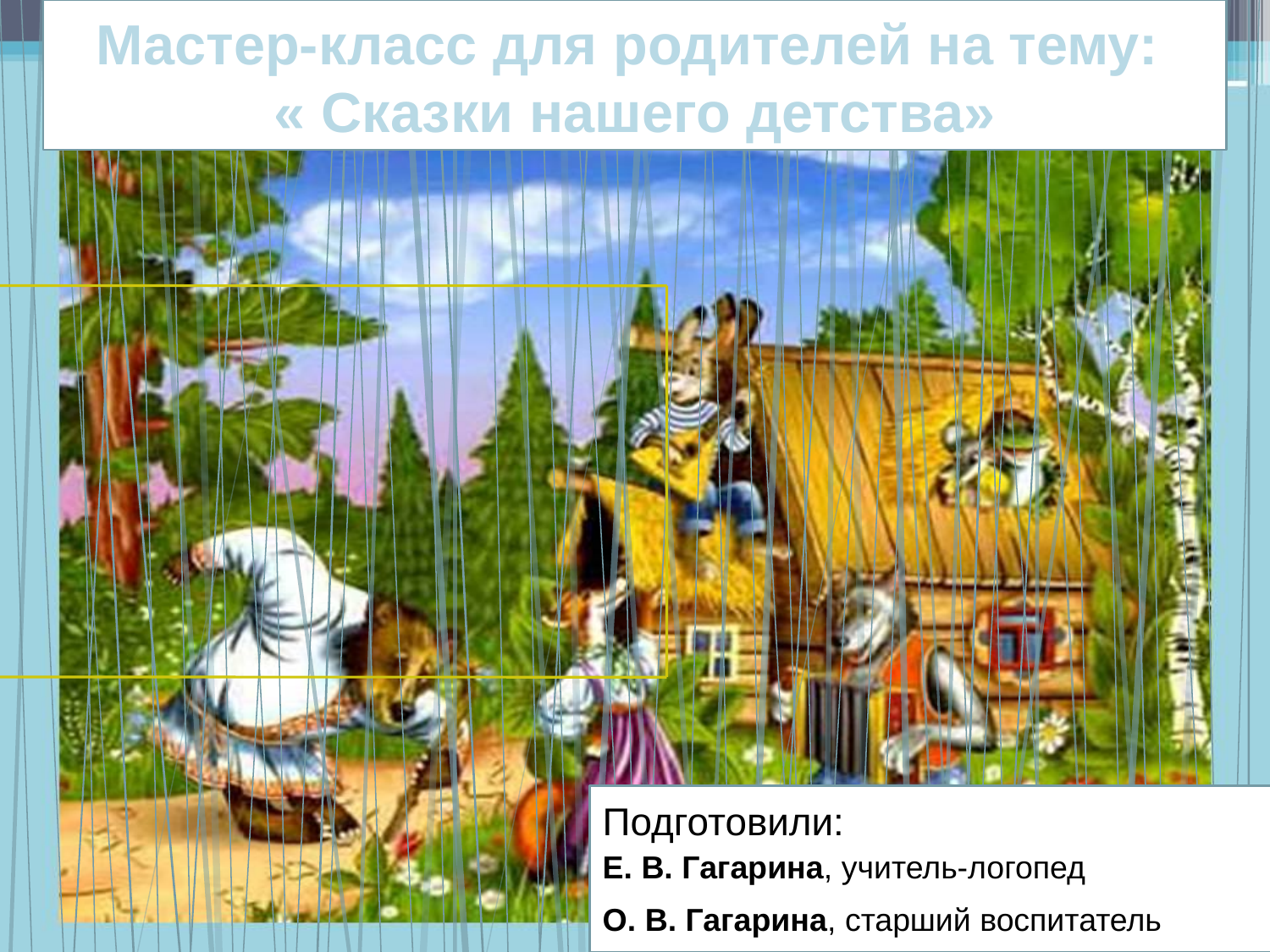

# Мастер-класс для родителей на тему: « Сказки нашего детства»
Подготовили:
Е. В. Гагарина, учитель-логопед
О. В. Гагарина, старший воспитатель